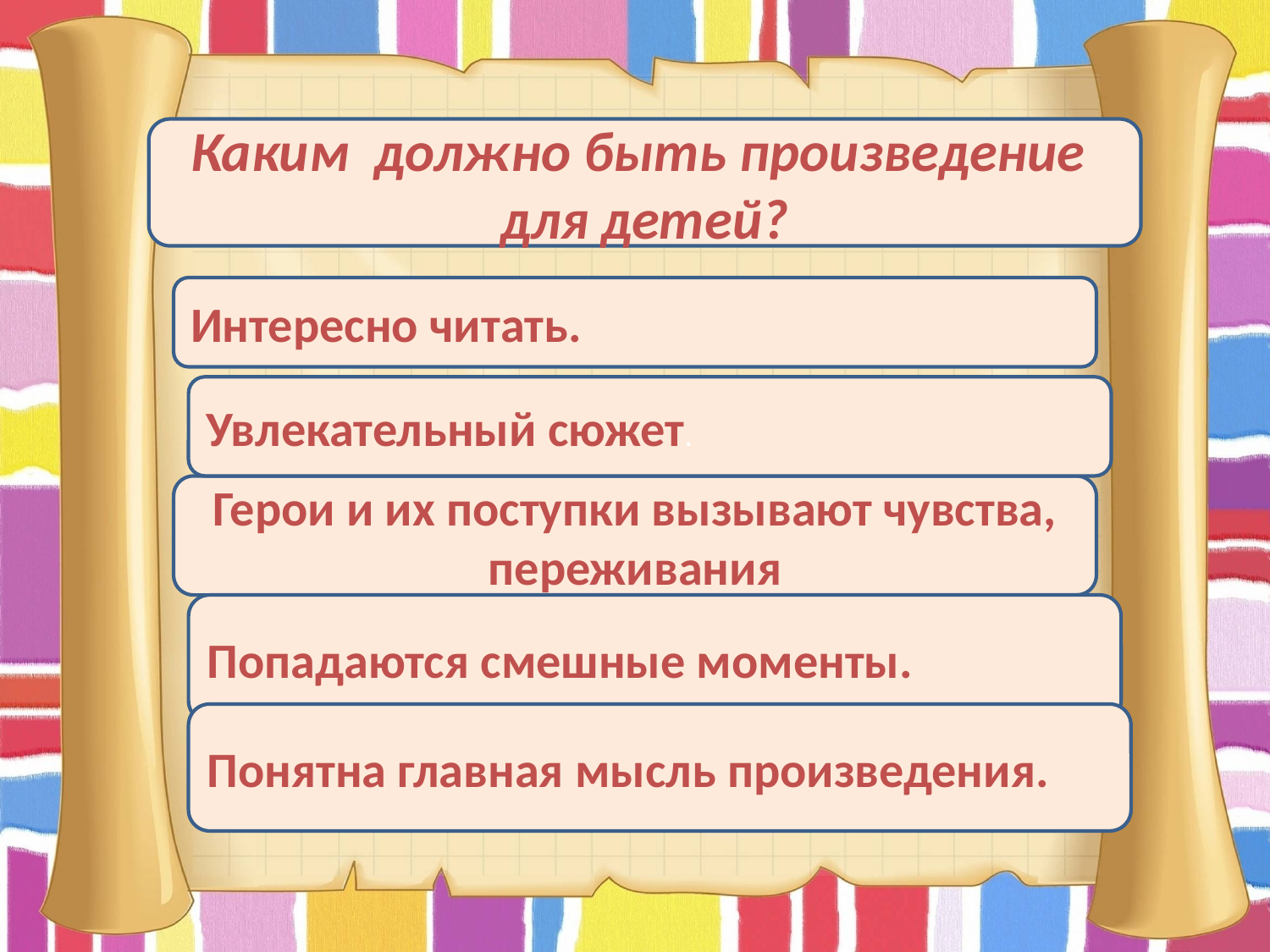

Каким  должно быть произведение  для детей?
Интересно читать.
Увлекательный сюжет.
Герои и их поступки вызывают чувства, переживания
Попадаются смешные моменты.
Понятна главная мысль произведения.